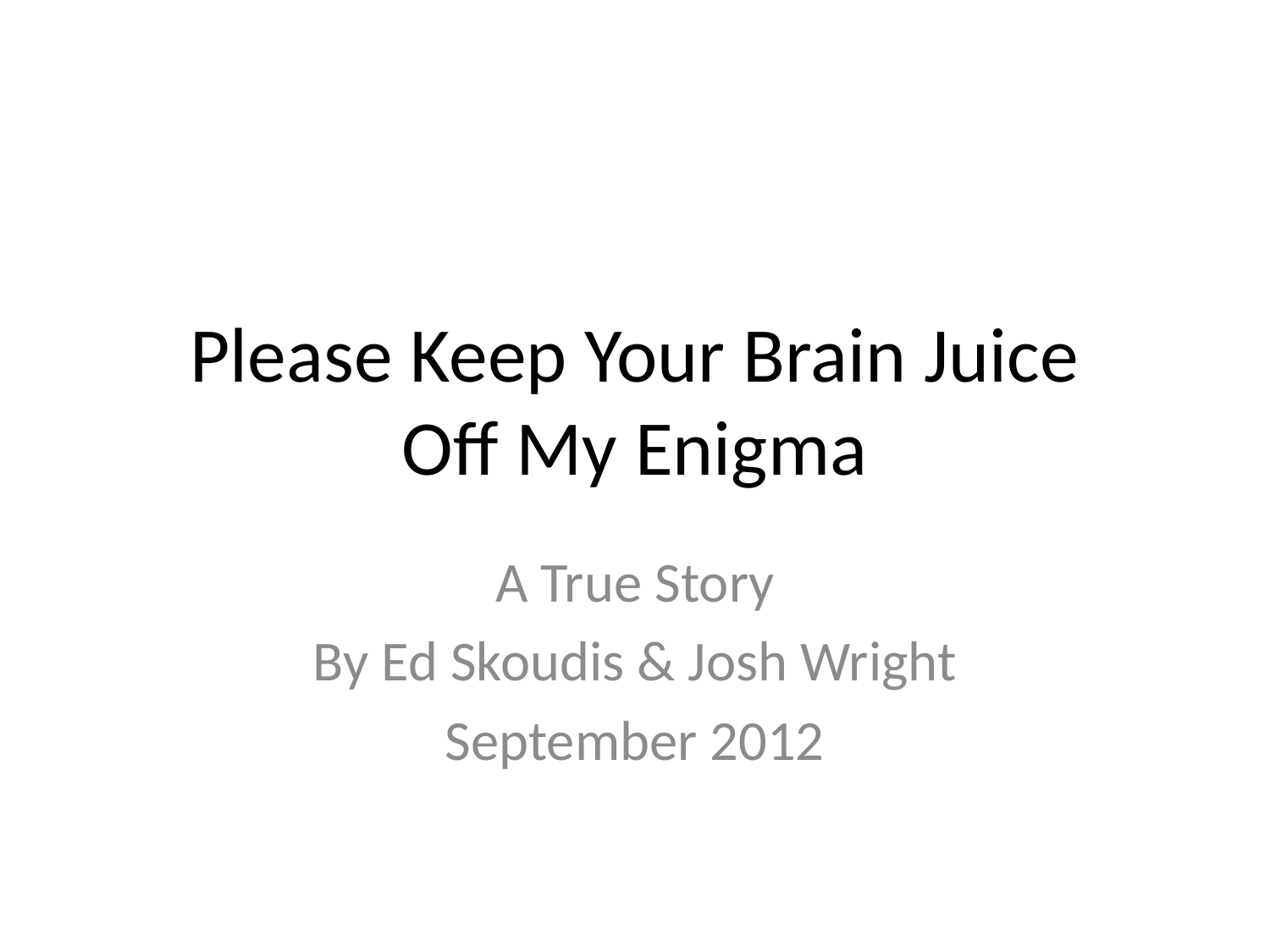

# Please Keep Your Brain Juice Off My Enigma
A True Story
By Ed Skoudis & Josh Wright
September 2012